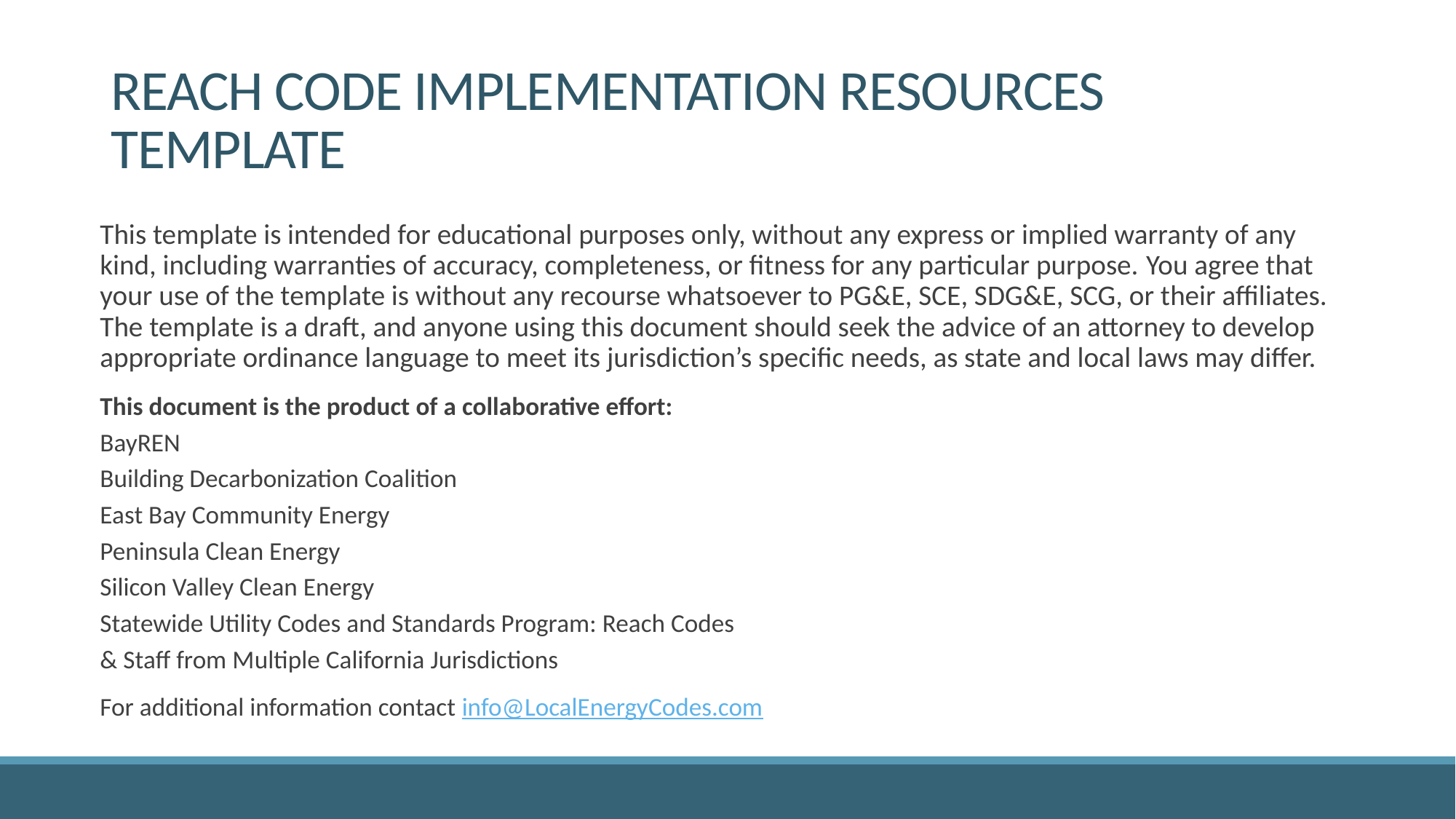

# REACH CODE IMPLEMENTATION RESOURCES TEMPLATE
This template is intended for educational purposes only, without any express or implied warranty of any kind, including warranties of accuracy, completeness, or fitness for any particular purpose. You agree that your use of the template is without any recourse whatsoever to PG&E, SCE, SDG&E, SCG, or their affiliates. The template is a draft, and anyone using this document should seek the advice of an attorney to develop appropriate ordinance language to meet its jurisdiction’s specific needs, as state and local laws may differ.
This document is the product of a collaborative effort:
BayREN
Building Decarbonization Coalition
East Bay Community Energy
Peninsula Clean Energy
Silicon Valley Clean Energy
Statewide Utility Codes and Standards Program: Reach Codes
& Staff from Multiple California Jurisdictions
For additional information contact info@LocalEnergyCodes.com